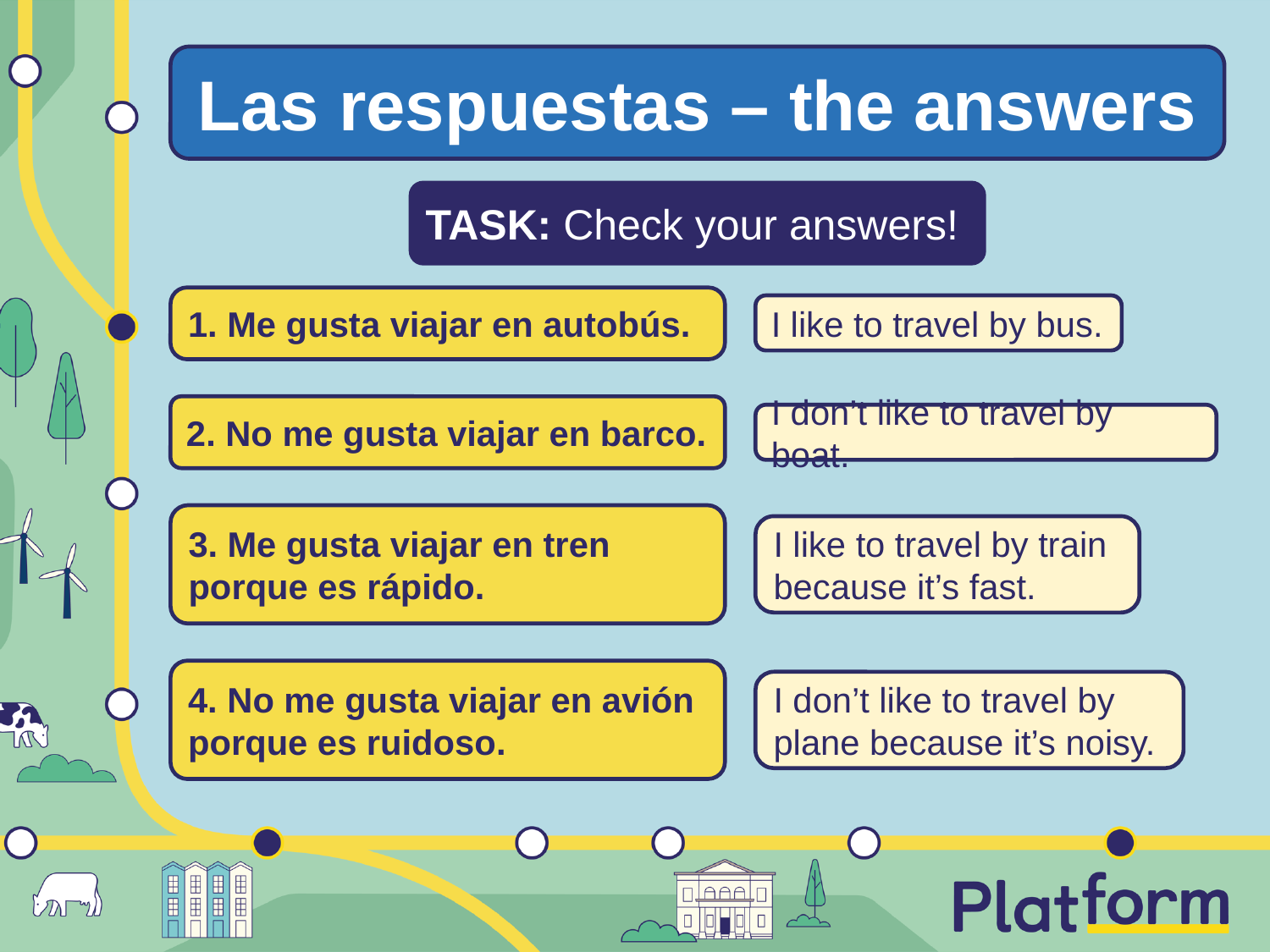

Las respuestas – the answers
TASK: Check your answers!
1. Me gusta viajar en autobús.
I like to travel by bus.
2. No me gusta viajar en barco.
I don’t like to travel by boat.
3. Me gusta viajar en tren porque es rápido.
I like to travel by train because it’s fast.
4. No me gusta viajar en avión porque es ruidoso.
I don’t like to travel by plane because it’s noisy.